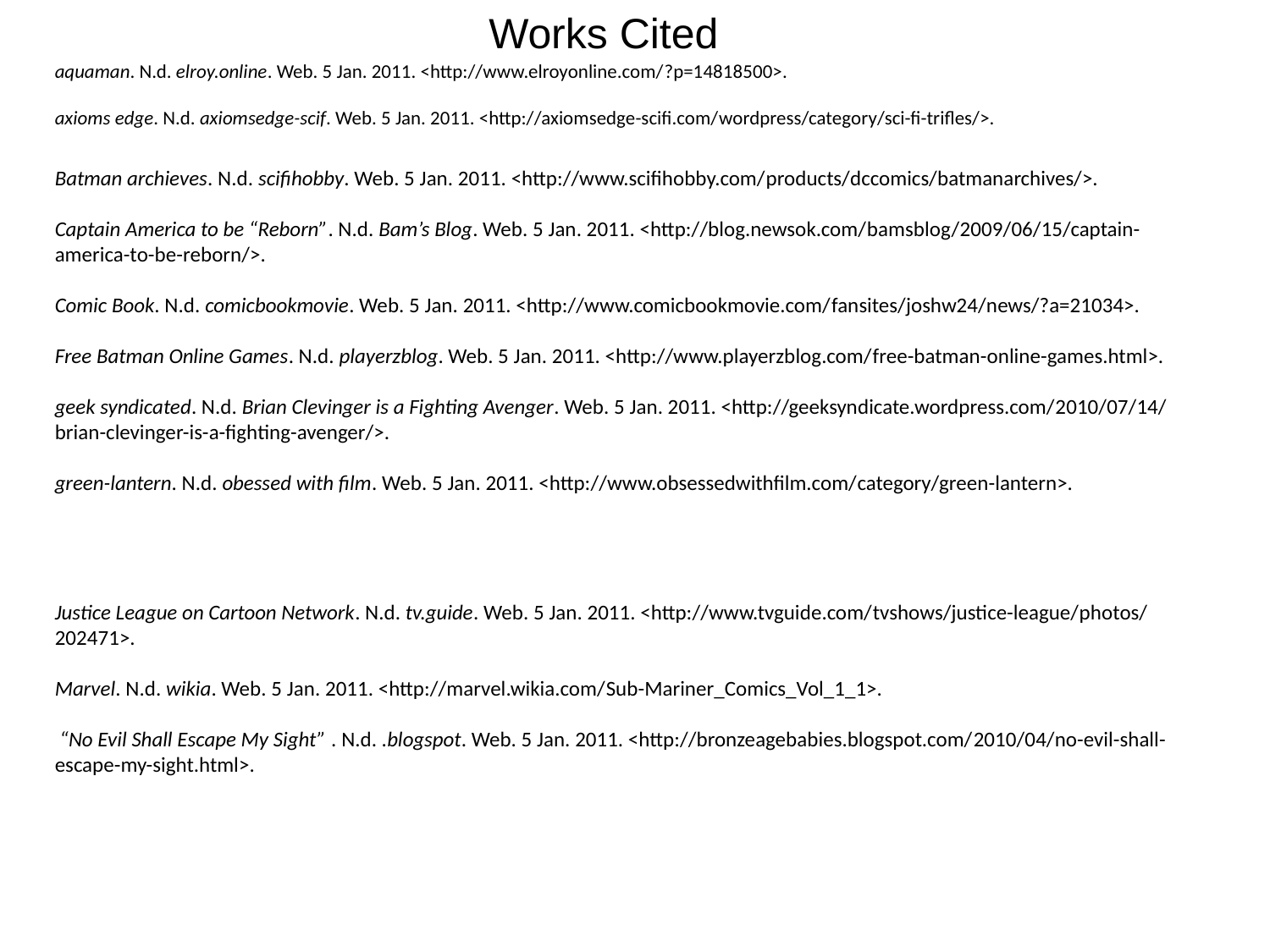

Works Cited
aquaman. N.d. elroy.online. Web. 5 Jan. 2011. <http://www.elroyonline.com/‌?p=14818500>.

axioms edge. N.d. axiomsedge-scif. Web. 5 Jan. 2011. <http://axiomsedge-scifi.com/‌wordpress/‌category/‌sci-fi-trifles/>.

Batman archieves. N.d. scifihobby. Web. 5 Jan. 2011. <http://www.scifihobby.com/‌products/‌dccomics/‌batmanarchives/>.

Captain America to be “Reborn”. N.d. Bam’s Blog. Web. 5 Jan. 2011. <http://blog.newsok.com/‌bamsblog/‌2009/‌06/‌15/‌captain-america-to-be-reborn/>.

Comic Book. N.d. comicbookmovie. Web. 5 Jan. 2011. <http://www.comicbookmovie.com/‌fansites/‌joshw24/‌news/‌?a=21034>.

Free Batman Online Games. N.d. playerzblog. Web. 5 Jan. 2011. <http://www.playerzblog.com/‌free-batman-online-games.html>.

geek syndicated. N.d. Brian Clevinger is a Fighting Avenger. Web. 5 Jan. 2011. <http://geeksyndicate.wordpress.com/‌2010/‌07/‌14/‌brian-clevinger-is-a-fighting-avenger/>.

green-lantern. N.d. obessed with film. Web. 5 Jan. 2011. <http://www.obsessedwithfilm.com/‌category/‌green-lantern>.
Justice League on Cartoon Network. N.d. tv.guide. Web. 5 Jan. 2011. <http://www.tvguide.com/‌tvshows/‌justice-league/‌photos/‌202471>.

Marvel. N.d. wikia. Web. 5 Jan. 2011. <http://marvel.wikia.com/‌Sub-Mariner_Comics_Vol_1_1>.

 “No Evil Shall Escape My Sight” . N.d. .blogspot. Web. 5 Jan. 2011. <http://bronzeagebabies.blogspot.com/‌2010/‌04/‌no-evil-shall-escape-my-sight.html>.